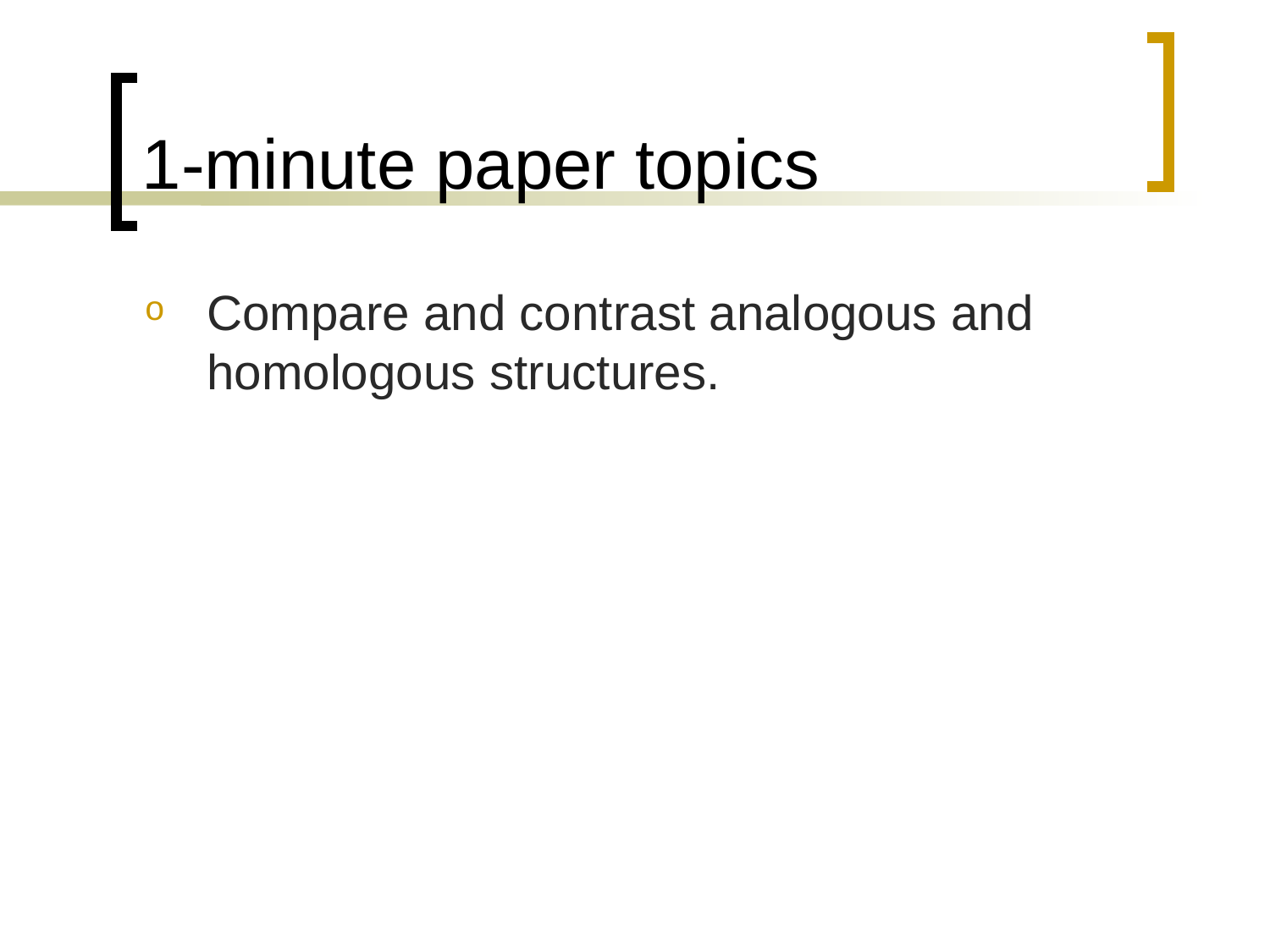

# 1-minute paper topics
Compare and contrast analogous and homologous structures.